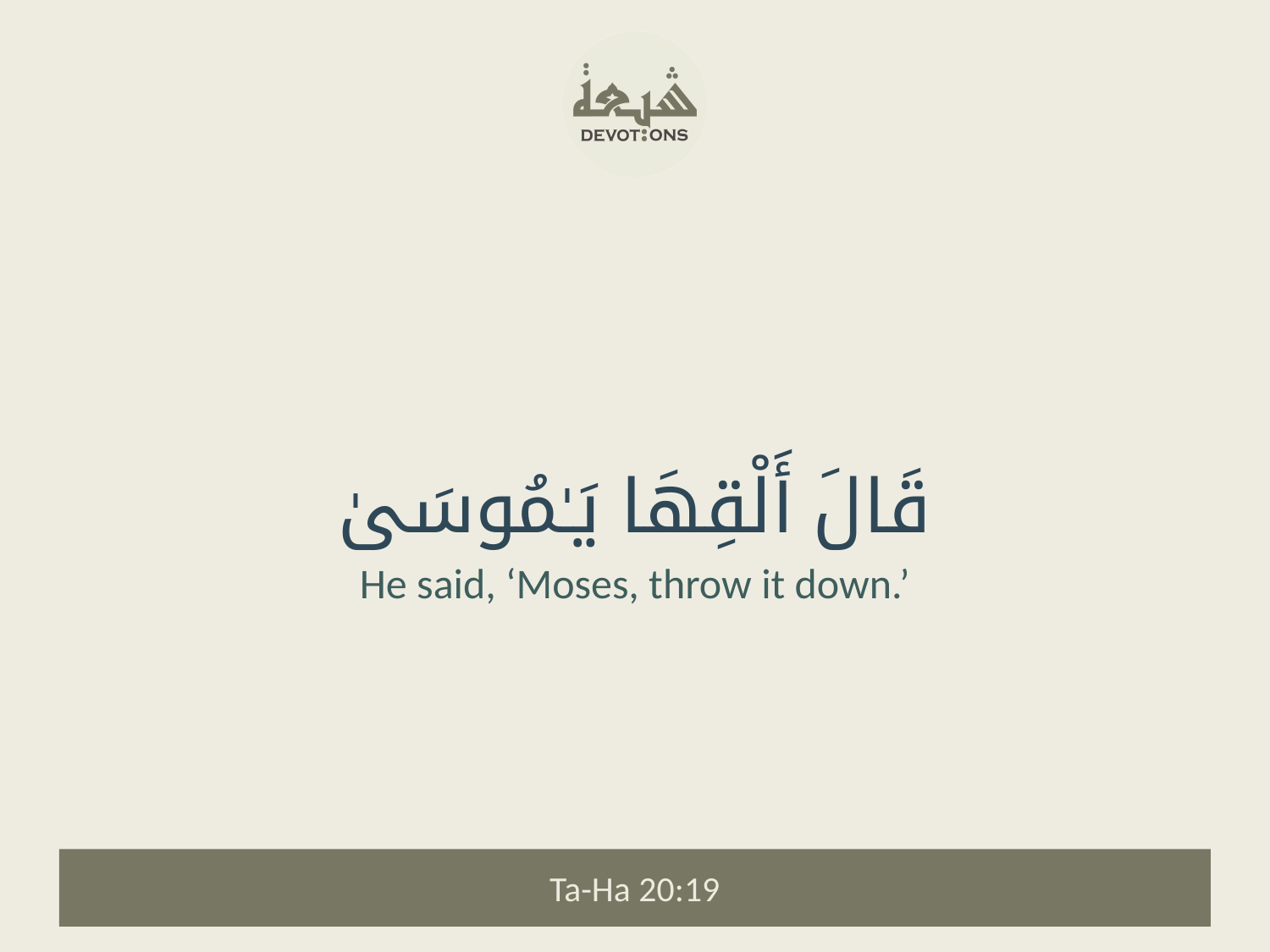

قَالَ أَلْقِهَا يَـٰمُوسَىٰ
He said, ‘Moses, throw it down.’
Ta-Ha 20:19